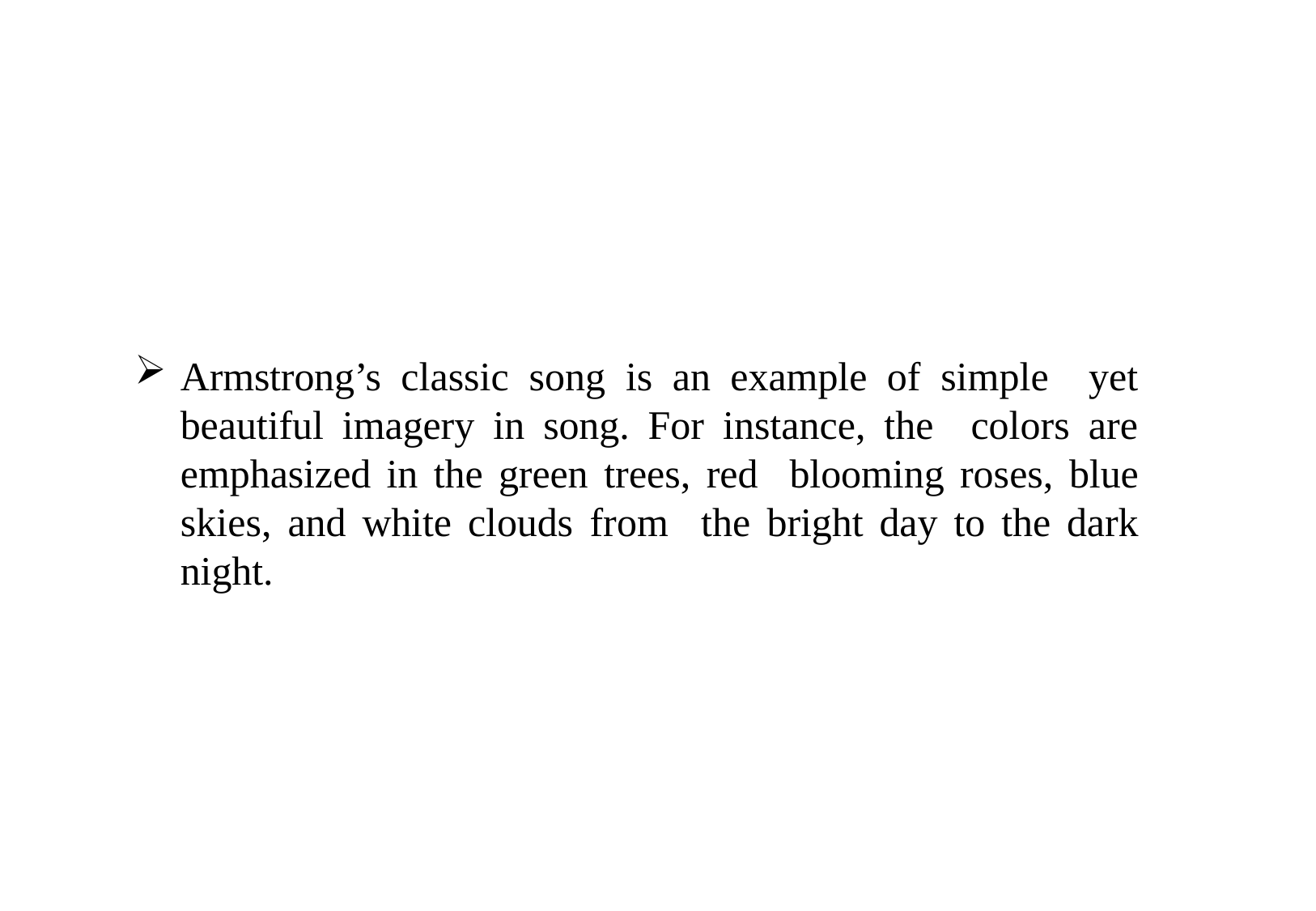

Armstrong’s classic song is an example of simple  yet beautiful imagery in song. For instance, the  colors are emphasized in the green trees, red  blooming roses, blue skies, and white clouds from  the bright day to the dark night.